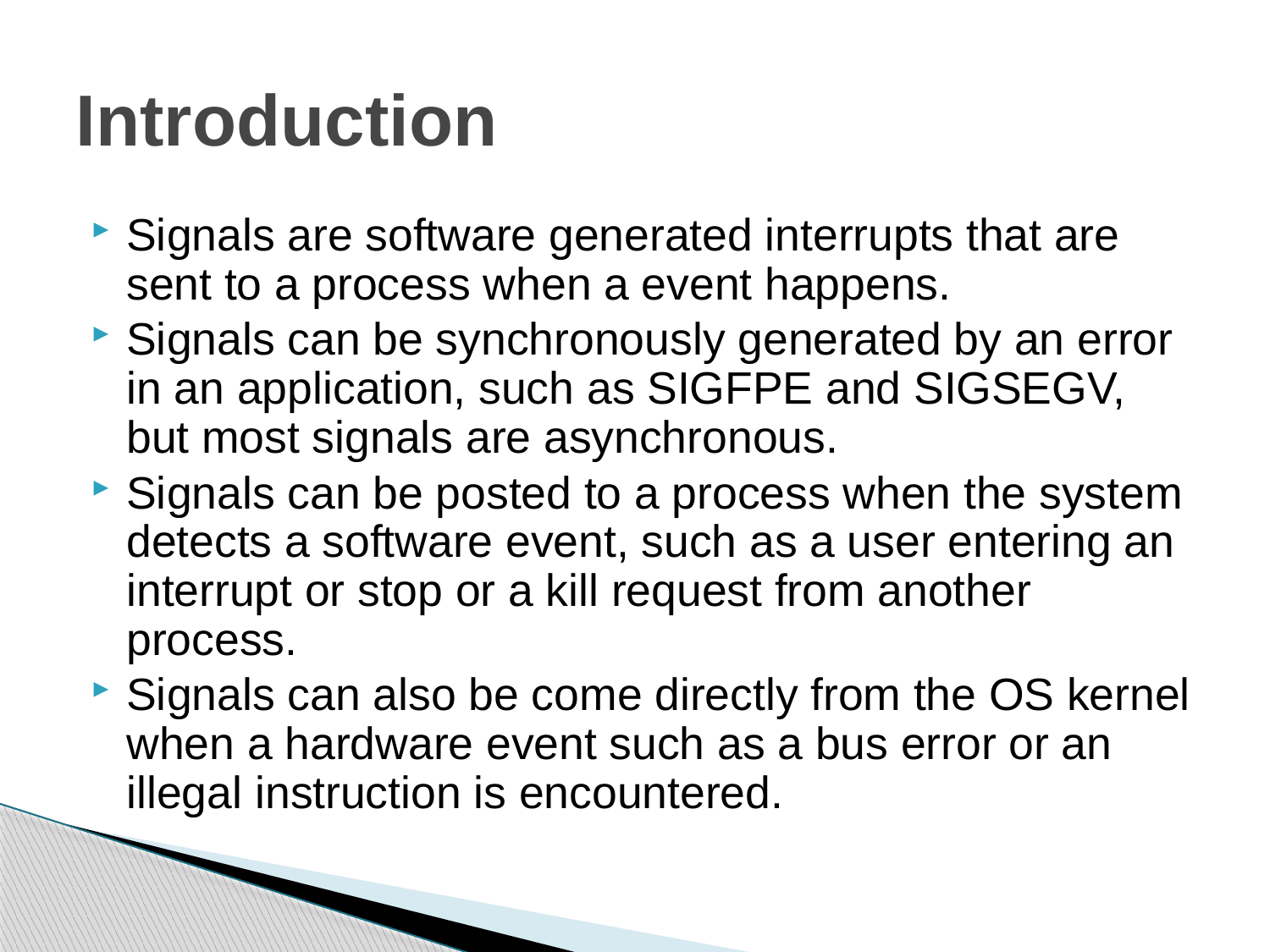

# Introduction
Signals are software generated interrupts that are sent to a process when a event happens.
Signals can be synchronously generated by an error in an application, such as SIGFPE and SIGSEGV, but most signals are asynchronous.
Signals can be posted to a process when the system detects a software event, such as a user entering an interrupt or stop or a kill request from another process.
Signals can also be come directly from the OS kernel when a hardware event such as a bus error or an illegal instruction is encountered.